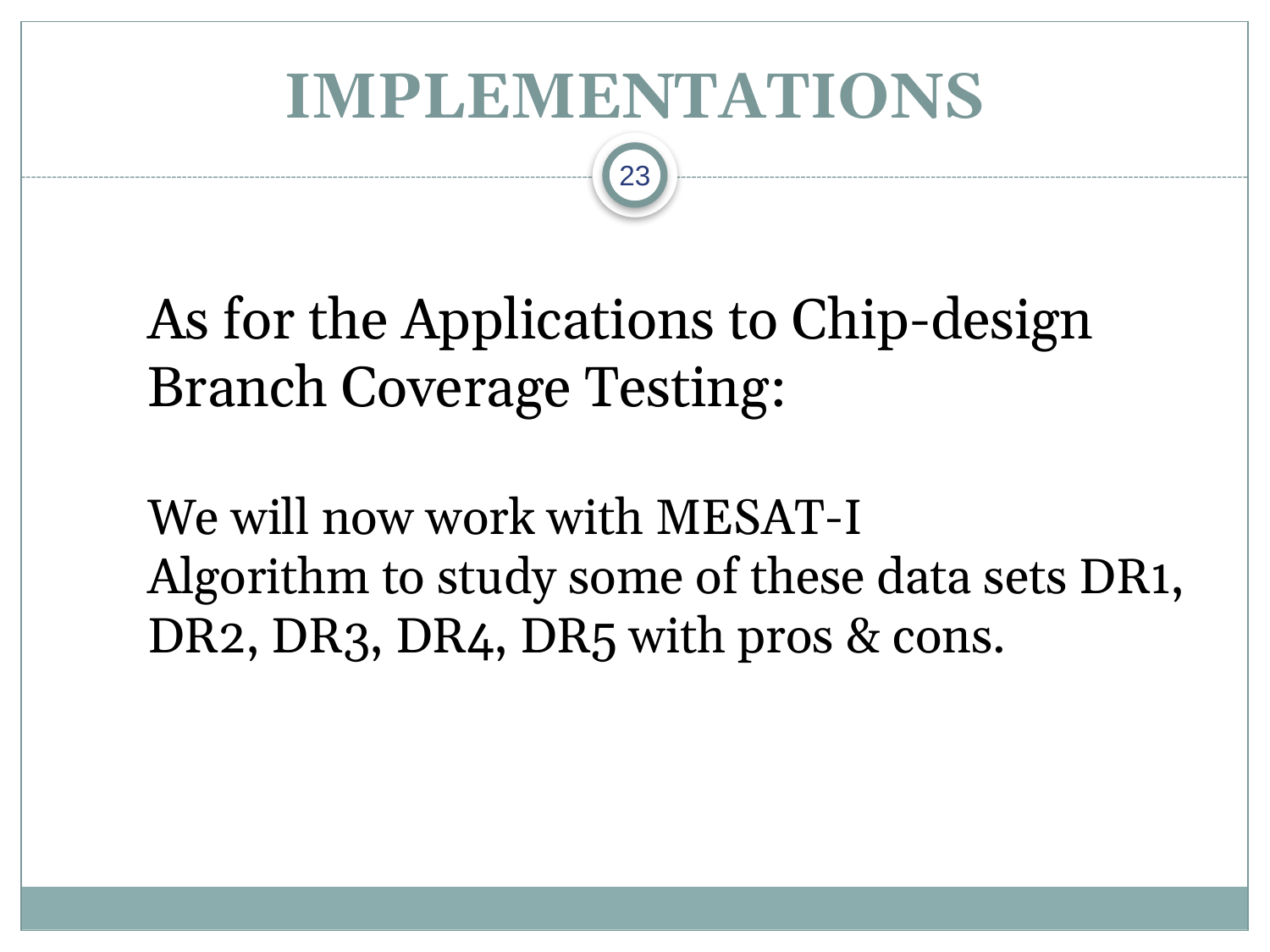

# IMPLEMENTATIONS
23
As for the Applications to Chip-design
Branch Coverage Testing:

We will now work with MESAT-I
Algorithm to study some of these data sets DR1, DR2, DR3, DR4, DR5 with pros & cons.